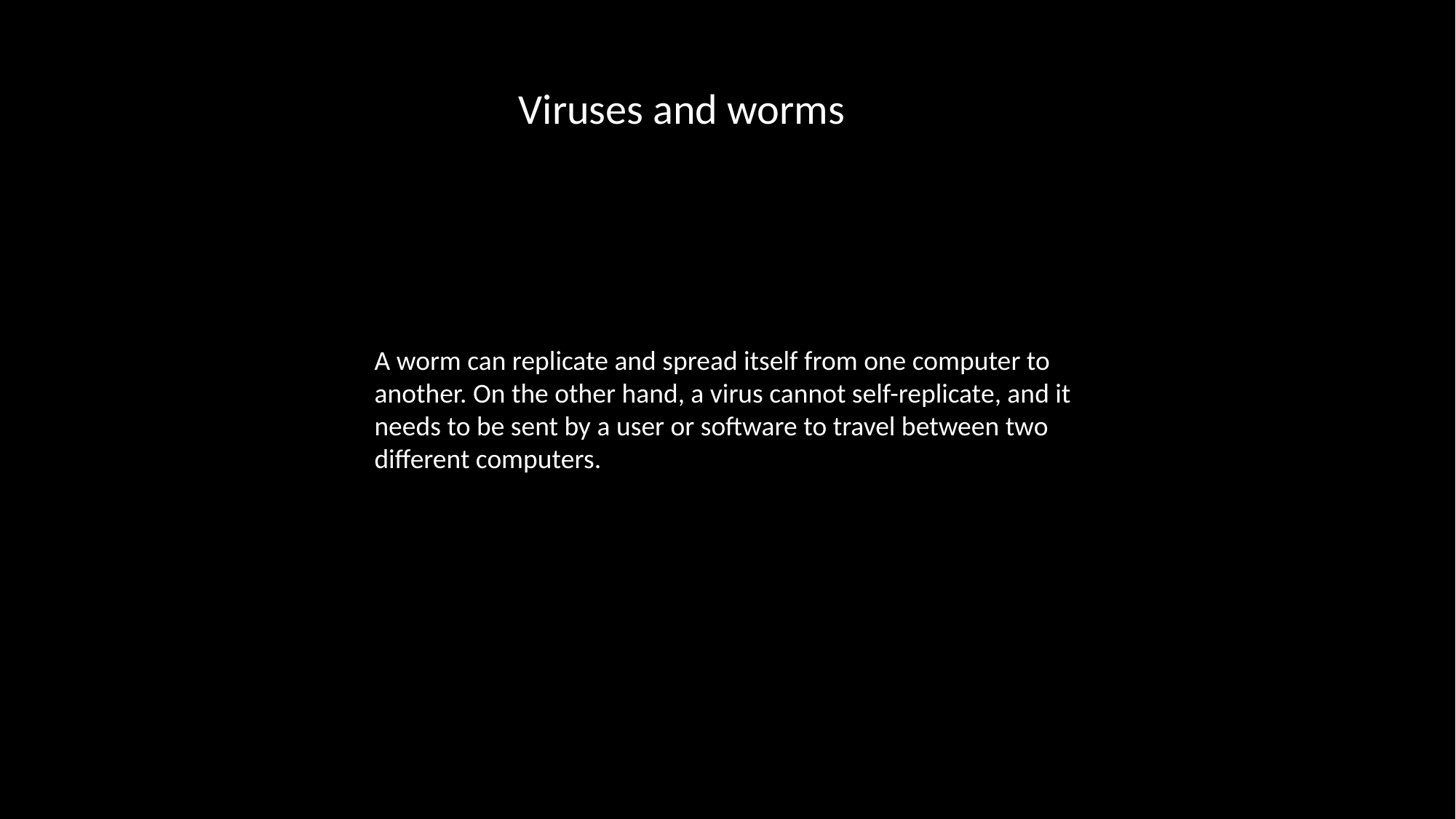

Viruses and worms
A worm can replicate and spread itself from one computer to another. On the other hand, a virus cannot self-replicate, and it needs to be sent by a user or software to travel between two different computers.